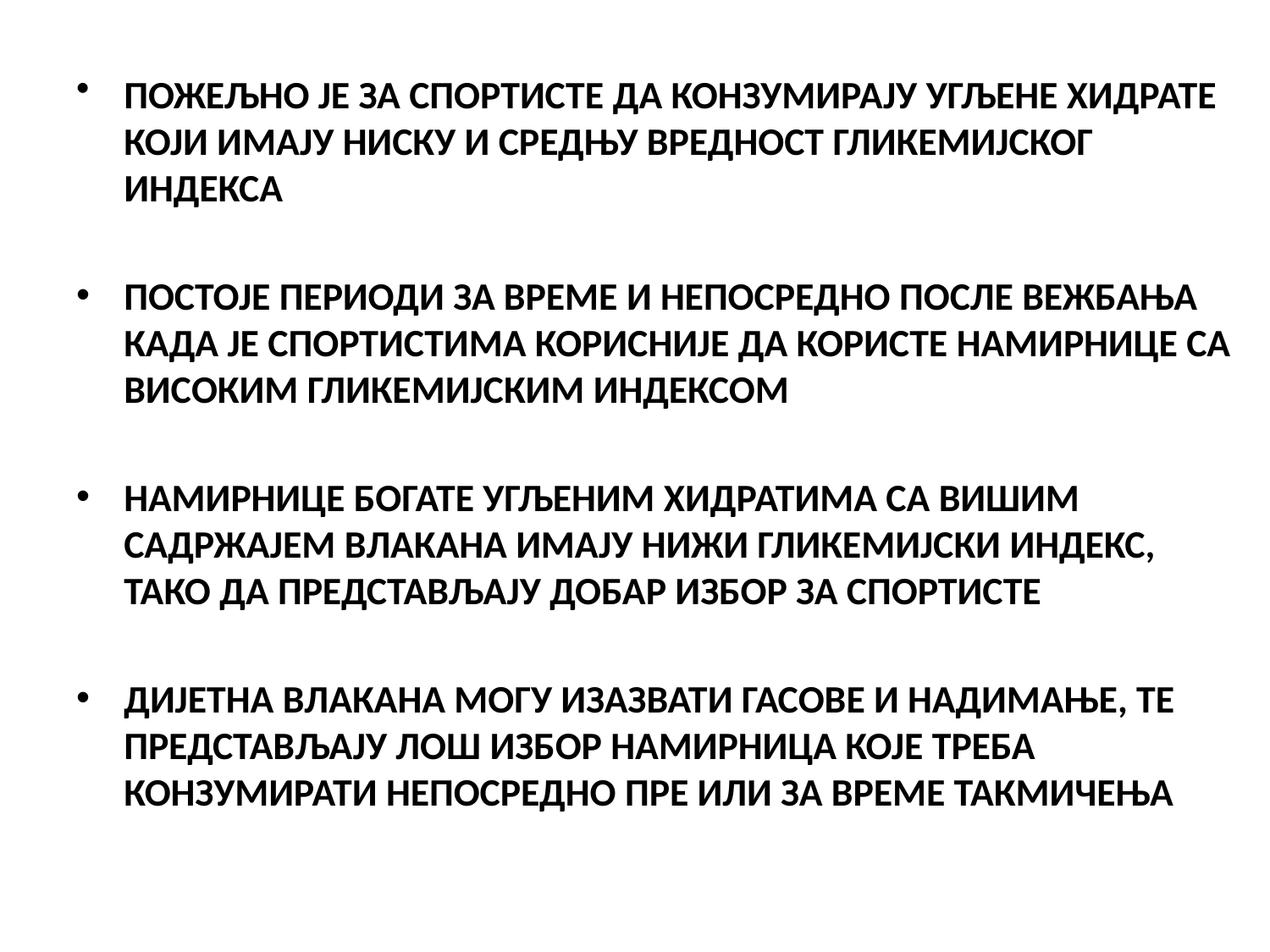

ПОЖЕЉНО ЈЕ ЗА СПОРТИСТЕ ДА КОНЗУМИРАЈУ УГЉЕНЕ ХИДРАТЕ КОЈИ ИМАЈУ НИСКУ И СРЕДЊУ ВРЕДНОСТ ГЛИКЕМИЈСКОГ ИНДЕКСА

ПОСТОЈЕ ПЕРИОДИ ЗА ВРЕМЕ И НЕПОСРЕДНО ПОСЛЕ ВЕЖБАЊА КАДА ЈЕ СПОРТИСТИМА КОРИСНИЈЕ ДА КОРИСТЕ НАМИРНИЦЕ СА ВИСОКИМ ГЛИКЕМИЈСКИМ ИНДЕКСОМ

НАМИРНИЦЕ БОГАТЕ УГЉЕНИМ ХИДРАТИМА СА ВИШИМ САДРЖАЈЕМ ВЛАКАНА ИМАЈУ НИЖИ ГЛИКЕМИЈСКИ ИНДЕКС, ТАКО ДА ПРЕДСТАВЉАЈУ ДОБАР ИЗБОР ЗА СПОРТИСТЕ

ДИЈЕТНА ВЛАКАНА МОГУ ИЗАЗВАТИ ГАСОВЕ И НАДИМАЊЕ, ТЕ ПРЕДСТАВЉАЈУ ЛОШ ИЗБОР НАМИРНИЦА КОЈЕ ТРЕБА КОНЗУМИРАТИ НЕПОСРЕДНО ПРЕ ИЛИ ЗА ВРЕМЕ ТАКМИЧЕЊА